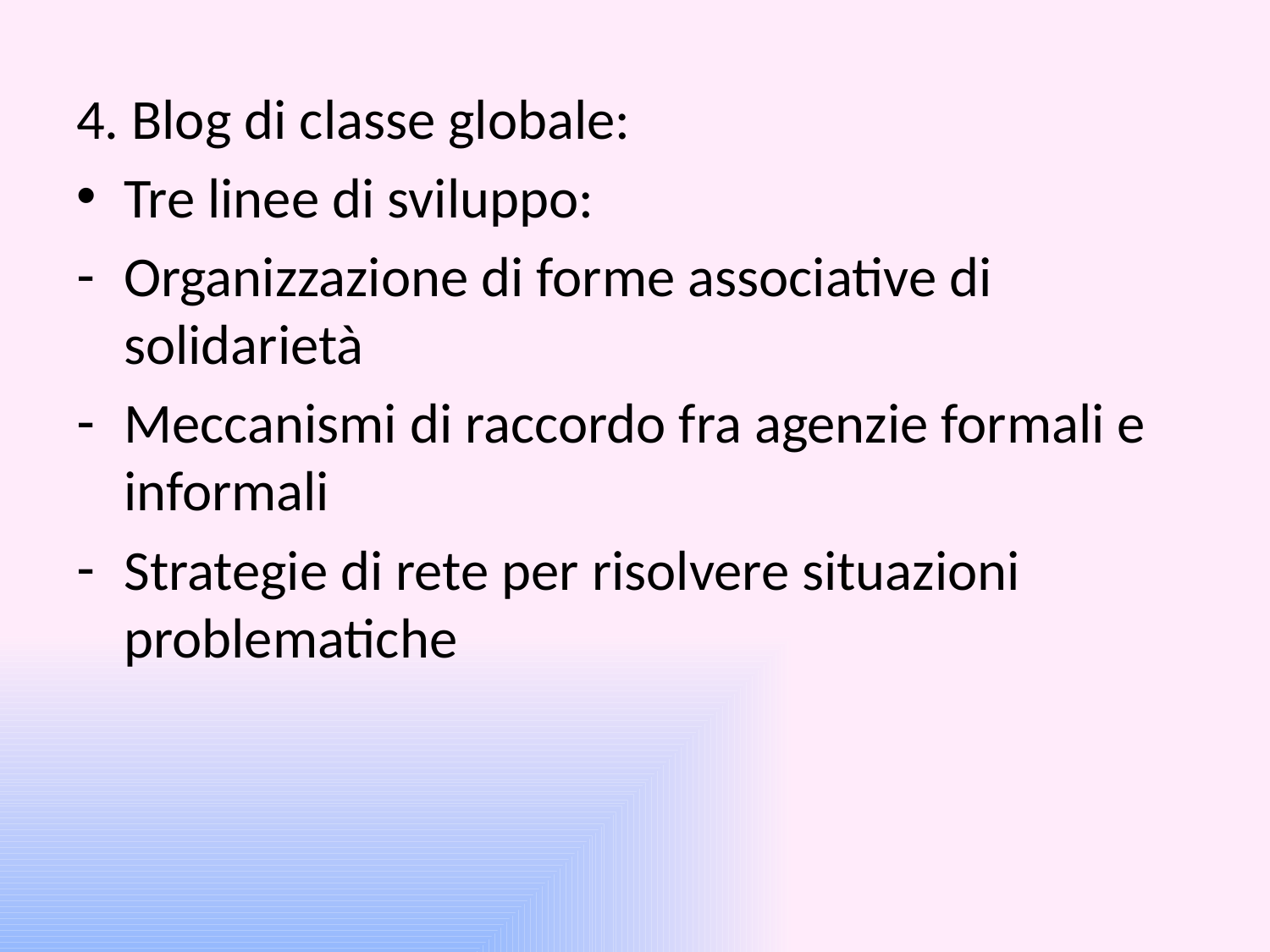

4. Blog di classe globale:
Tre linee di sviluppo:
Organizzazione di forme associative di solidarietà
Meccanismi di raccordo fra agenzie formali e informali
Strategie di rete per risolvere situazioni problematiche